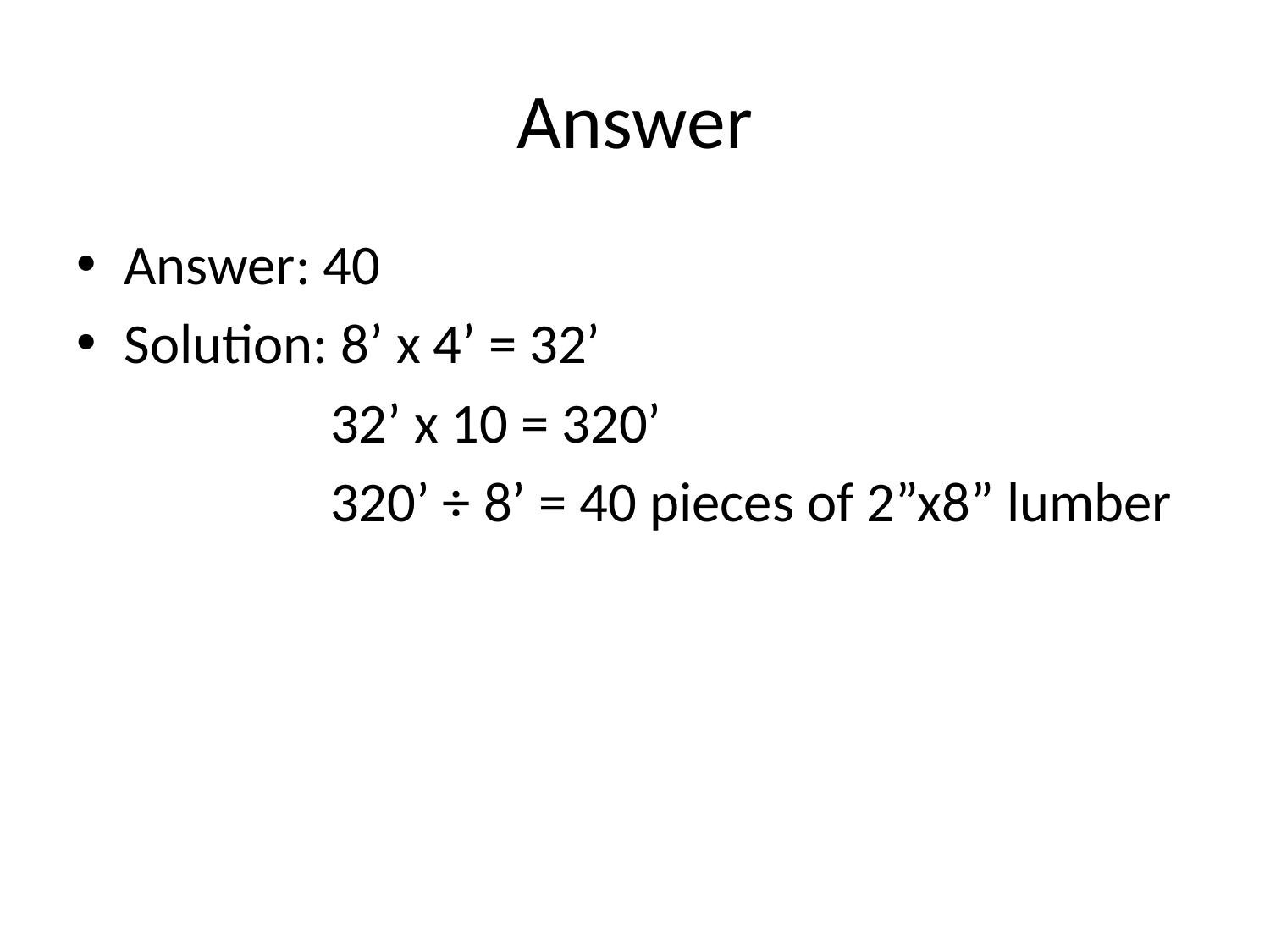

# Answer
Answer: 40
Solution: 8’ x 4’ = 32’
		32’ x 10 = 320’
		320’ ÷ 8’ = 40 pieces of 2”x8” lumber